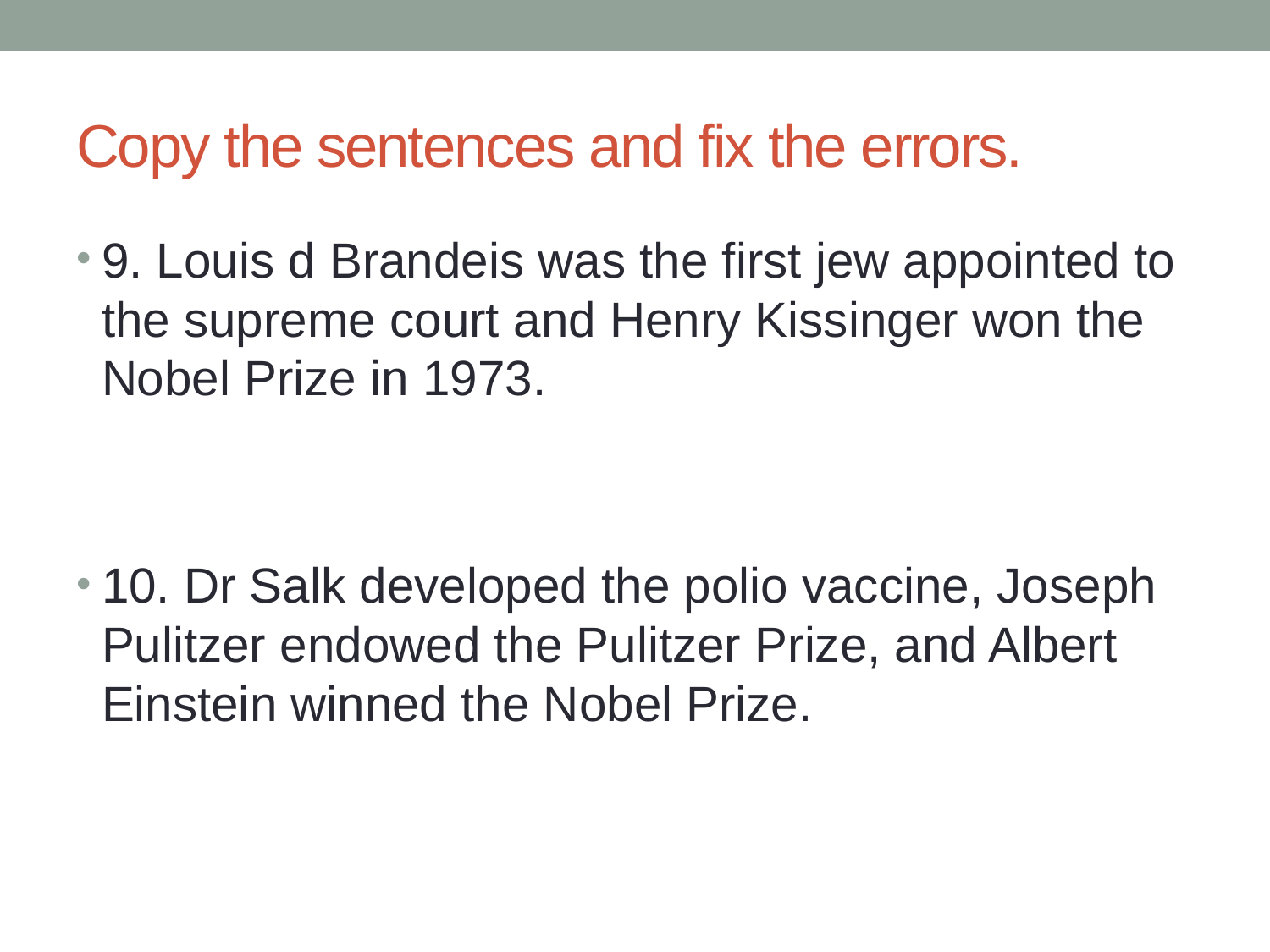

# Copy the sentences and fix the errors.
9. Louis d Brandeis was the first jew appointed to the supreme court and Henry Kissinger won the Nobel Prize in 1973.

10. Dr Salk developed the polio vaccine, Joseph Pulitzer endowed the Pulitzer Prize, and Albert Einstein winned the Nobel Prize.